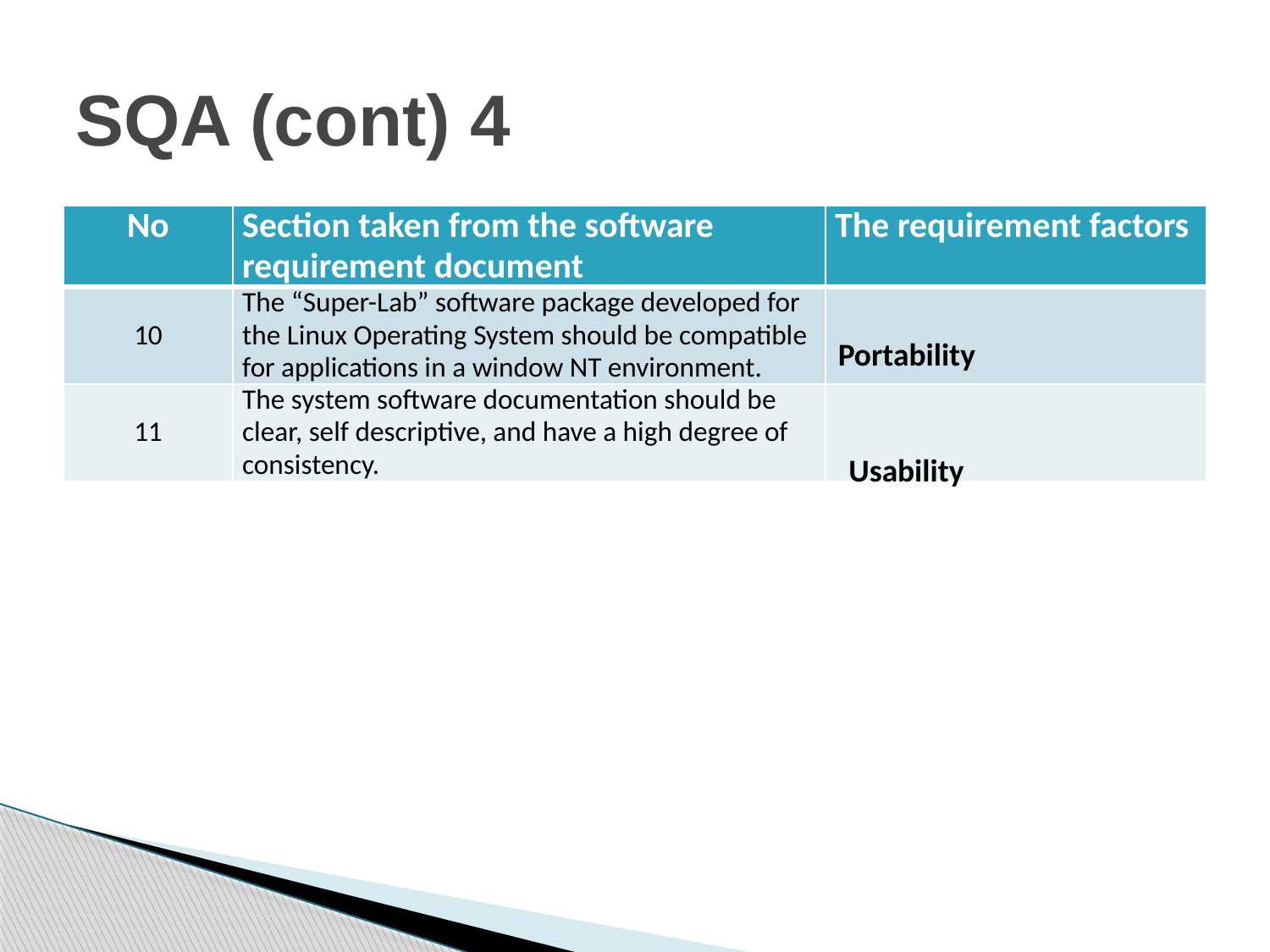

# SQA (cont) 4
| No | Section taken from the software requirement document | The requirement factors |
| --- | --- | --- |
| 10 | The “Super-Lab” software package developed for the Linux Operating System should be compatible for applications in a window NT environment. |  |
| 11 | The system software documentation should be clear, self descriptive, and have a high degree of consistency. |  |
Portability
Usability